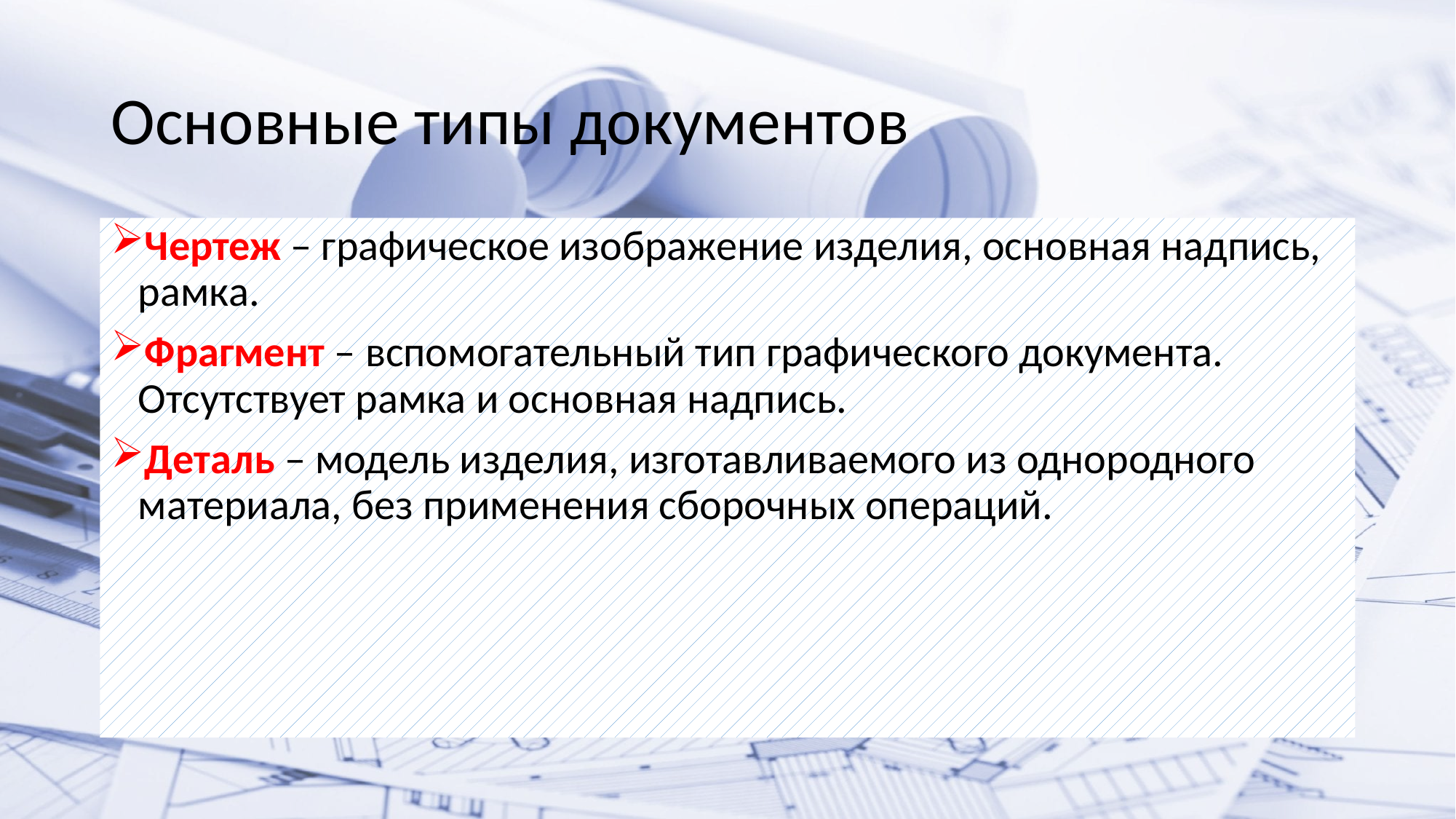

# Основные типы документов
Чертеж – графическое изображение изделия, основная надпись, рамка.
Фрагмент – вспомогательный тип графического документа. Отсутствует рамка и основная надпись.
Деталь – модель изделия, изготавливаемого из однородного материала, без применения сборочных операций.